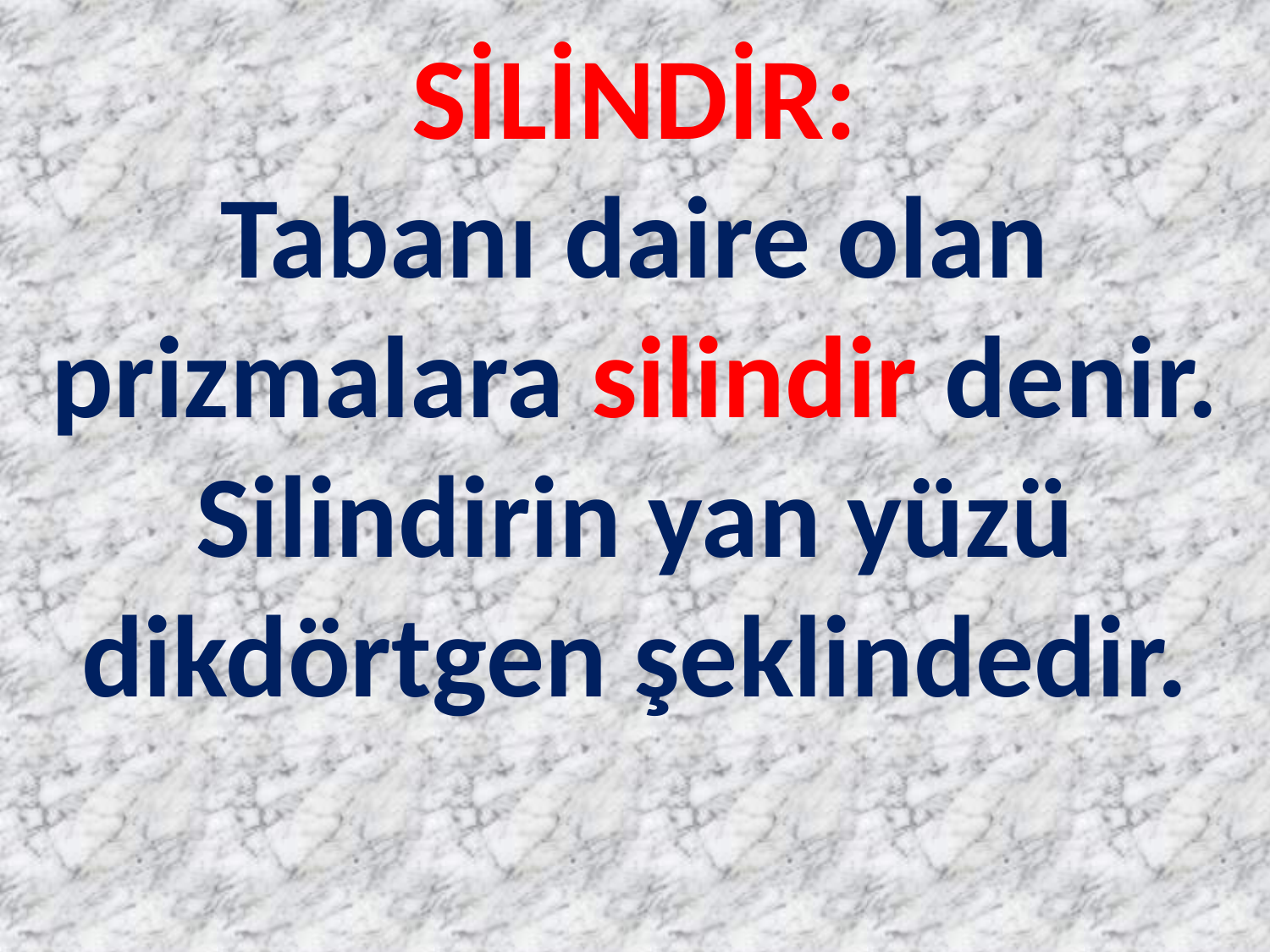

SİLİNDİR:
Tabanı daire olan prizmalara silindir denir.
Silindirin yan yüzü dikdörtgen şeklindedir.
#